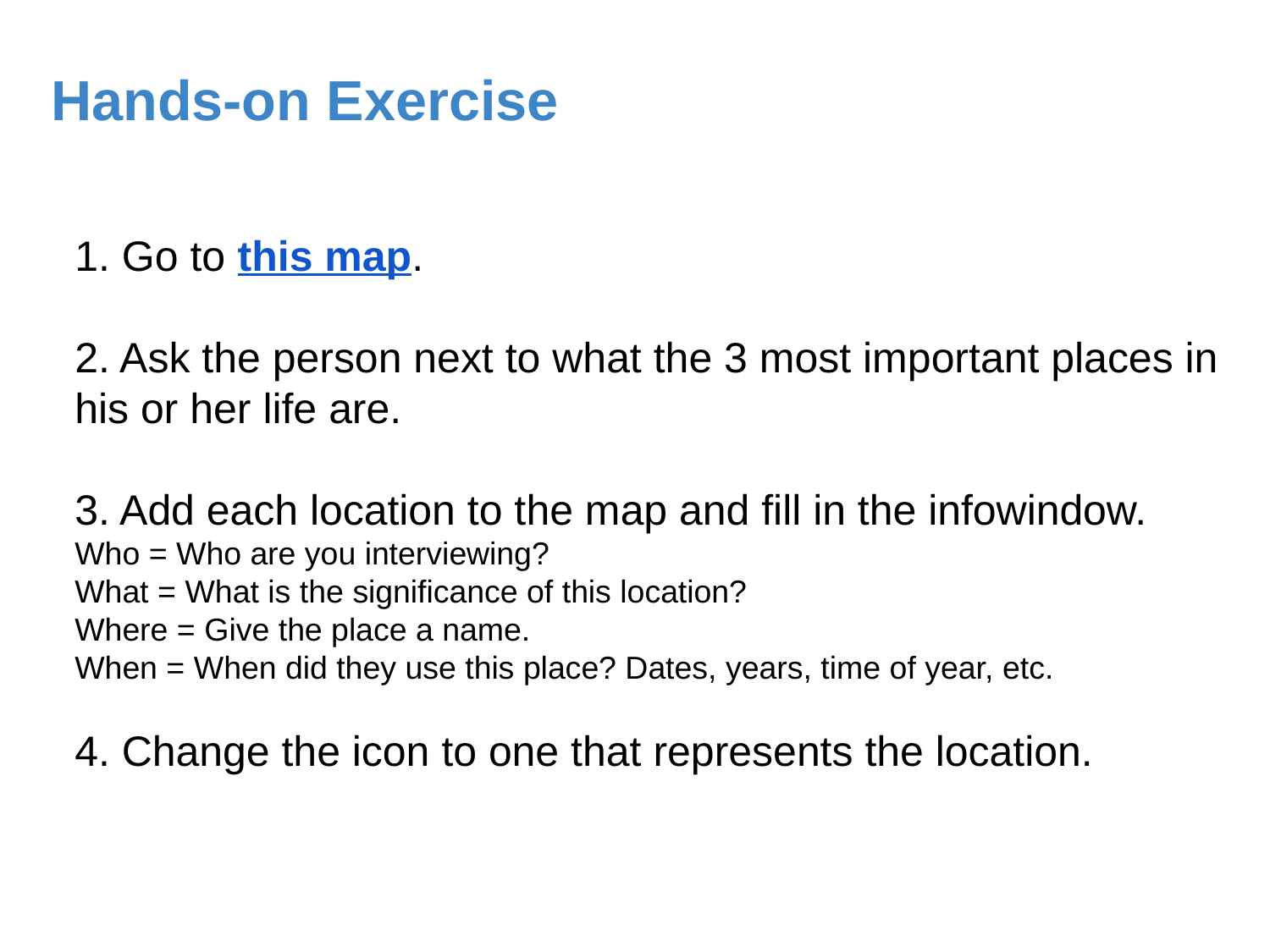

# Hands-on Exercise
1. Go to this map.

2. Ask the person next to what the 3 most important places in his or her life are.

3. Add each location to the map and fill in the infowindow.
Who = Who are you interviewing?
What = What is the significance of this location?
Where = Give the place a name.
When = When did they use this place? Dates, years, time of year, etc.

4. Change the icon to one that represents the location.